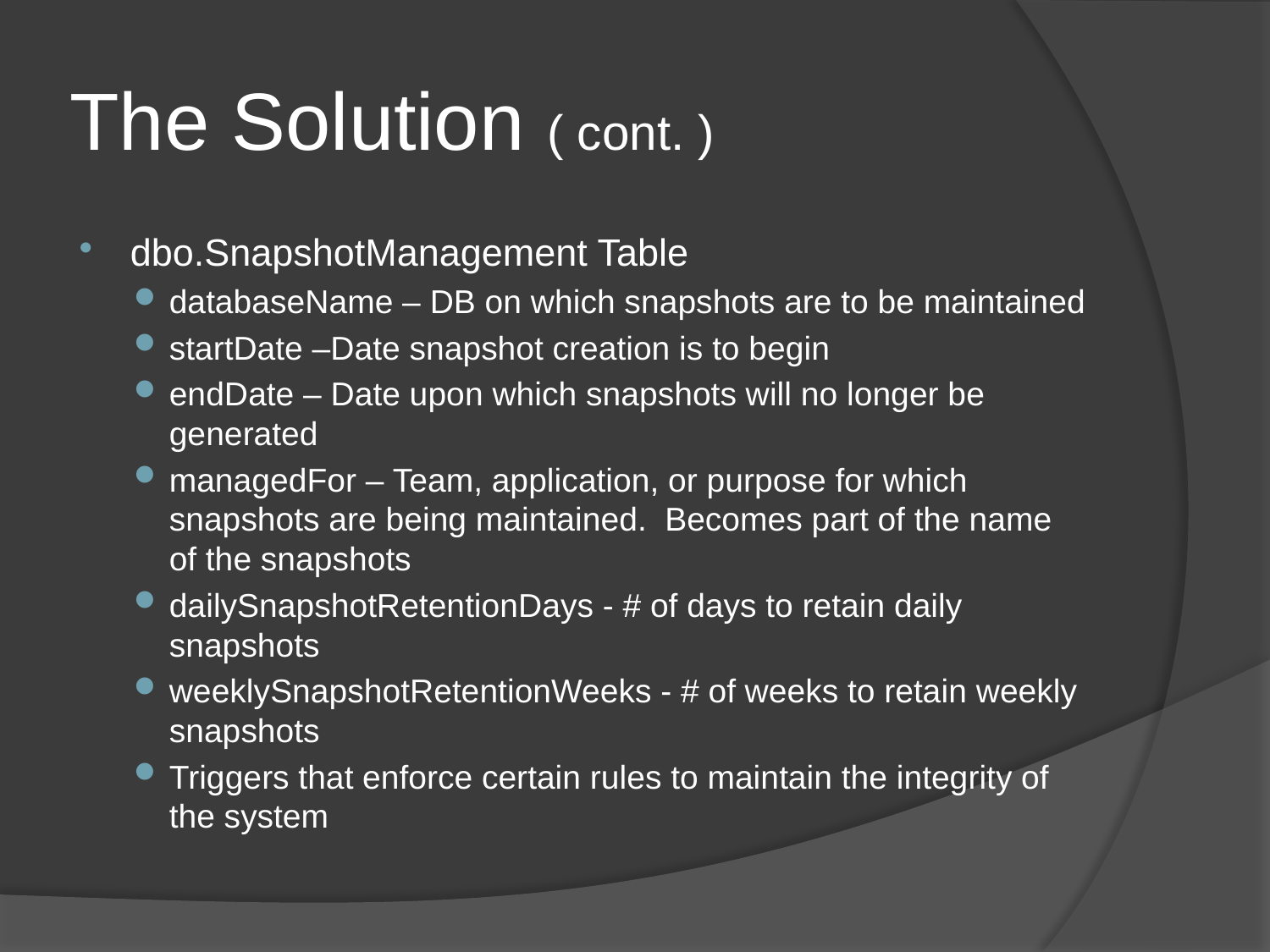

# The Solution ( cont. )
dbo.SnapshotManagement Table
databaseName – DB on which snapshots are to be maintained
startDate –Date snapshot creation is to begin
endDate – Date upon which snapshots will no longer be generated
managedFor – Team, application, or purpose for which snapshots are being maintained.  Becomes part of the name of the snapshots
dailySnapshotRetentionDays - # of days to retain daily snapshots
weeklySnapshotRetentionWeeks - # of weeks to retain weekly snapshots
Triggers that enforce certain rules to maintain the integrity of the system